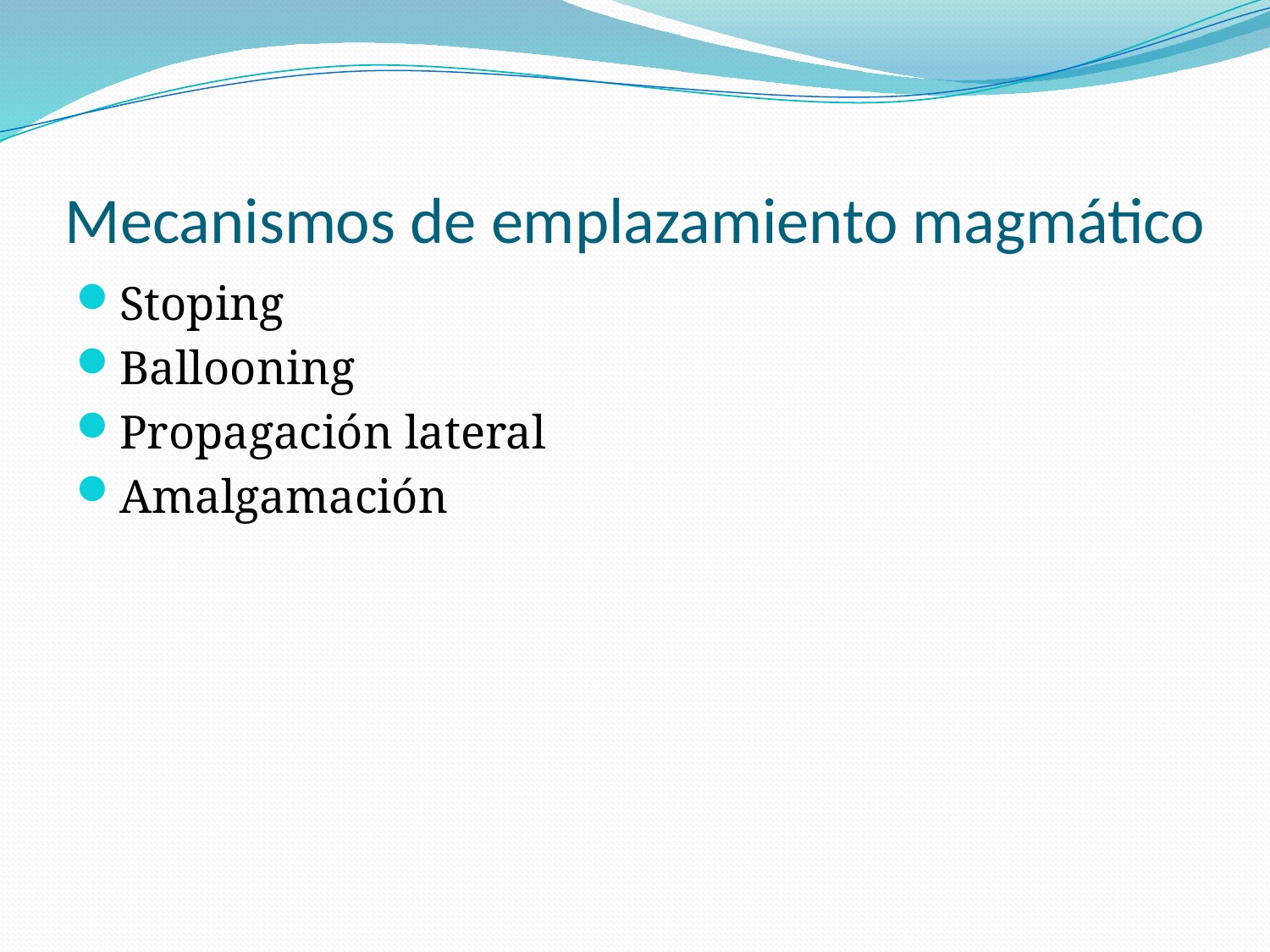

# Mecanismos de emplazamiento magmático
Stoping
Ballooning
Propagación lateral
Amalgamación